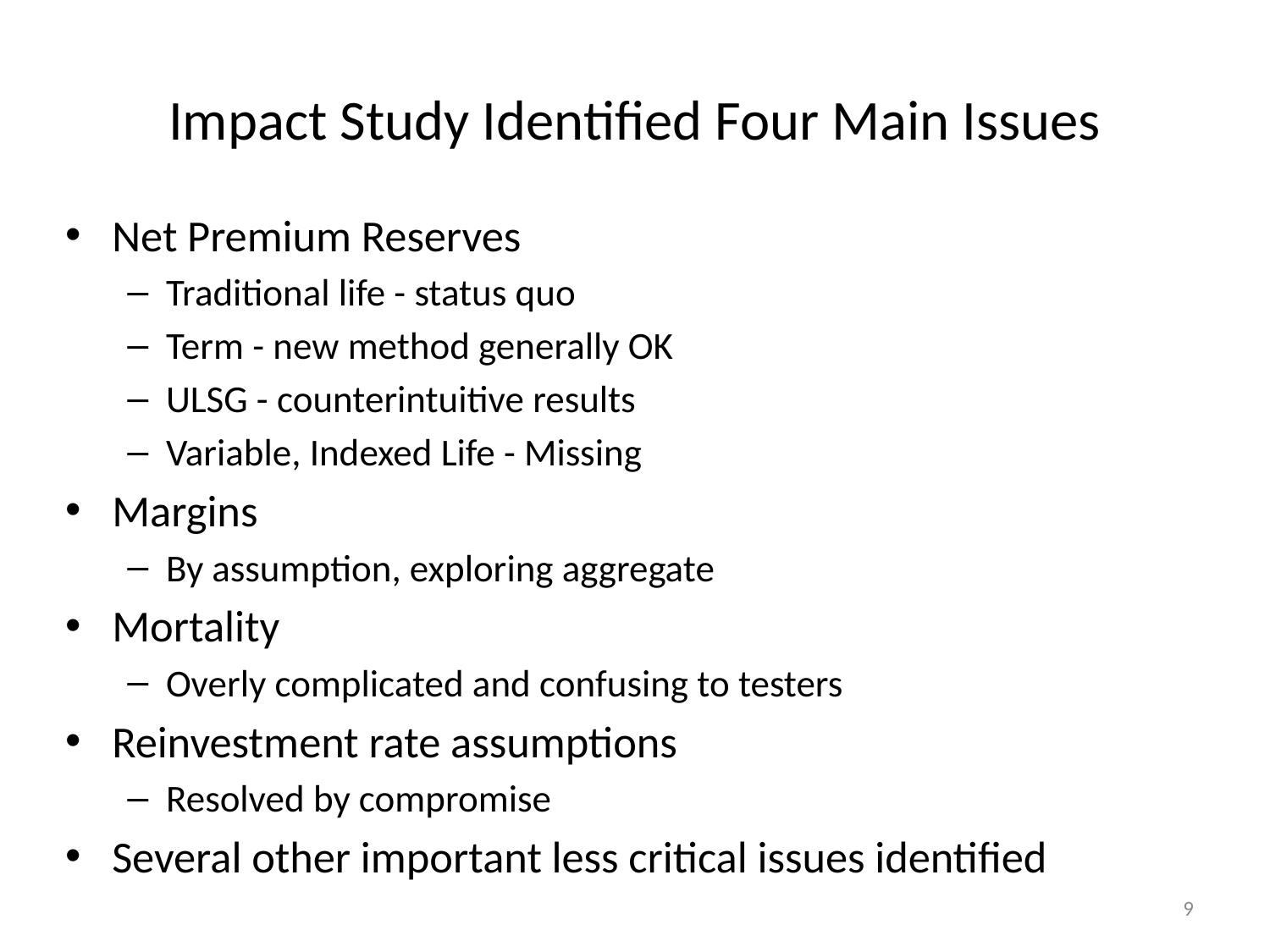

Impact Study Identified Four Main Issues
Net Premium Reserves
Traditional life - status quo
Term - new method generally OK
ULSG - counterintuitive results
Variable, Indexed Life - Missing
Margins
By assumption, exploring aggregate
Mortality
Overly complicated and confusing to testers
Reinvestment rate assumptions
Resolved by compromise
Several other important less critical issues identified
9